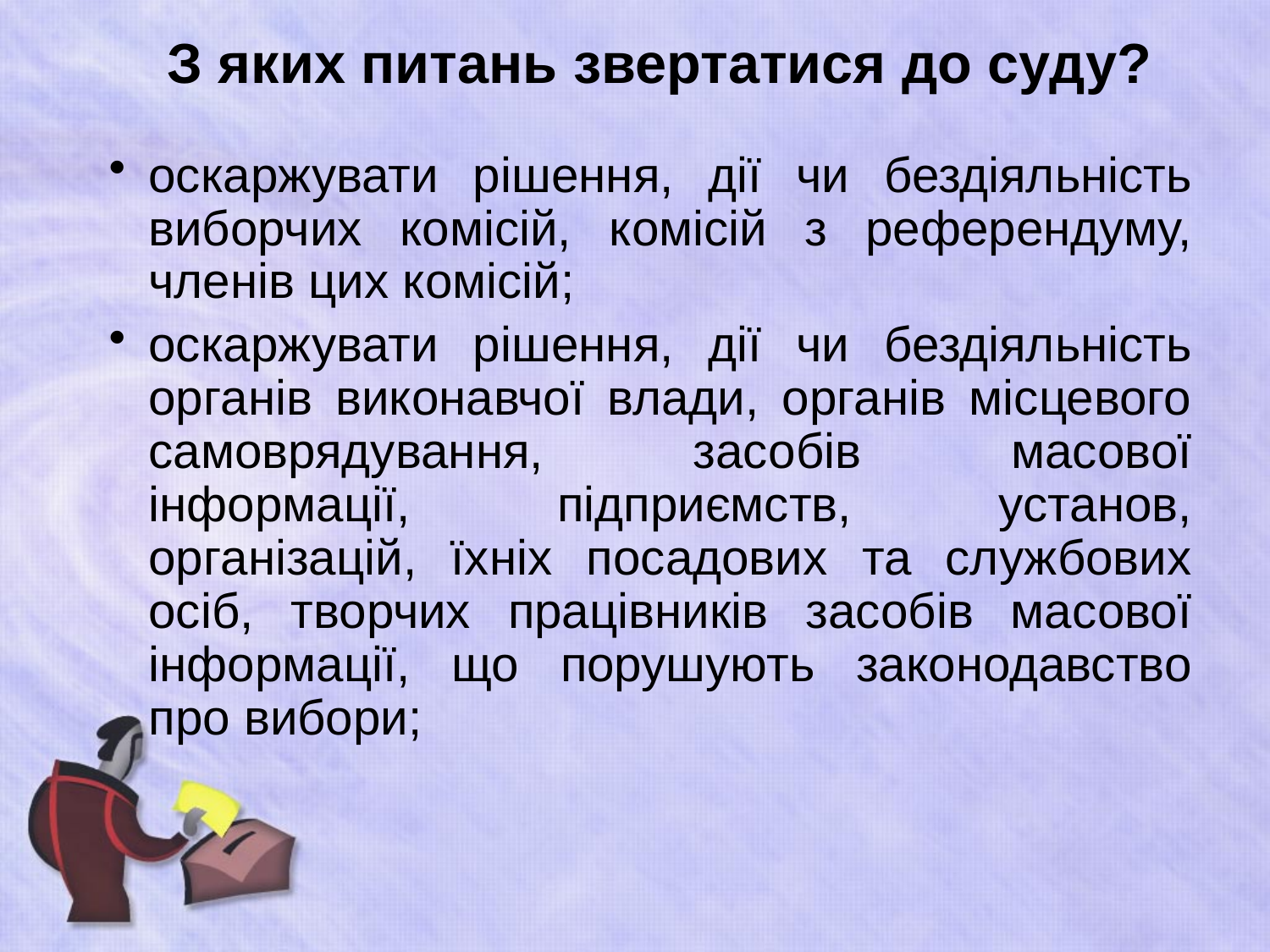

# З яких питань звертатися до суду?
оскаржувати рішення, дії чи бездіяльність виборчих комісій, комісій з референдуму, членів цих комісій;
оскаржувати рішення, дії чи бездіяльність органів виконавчої влади, органів місцевого самоврядування, засобів масової інформації, підприємств, установ, організацій, їхніх посадових та службових осіб, творчих працівників засобів масової інформації, що порушують законодавство про вибори;